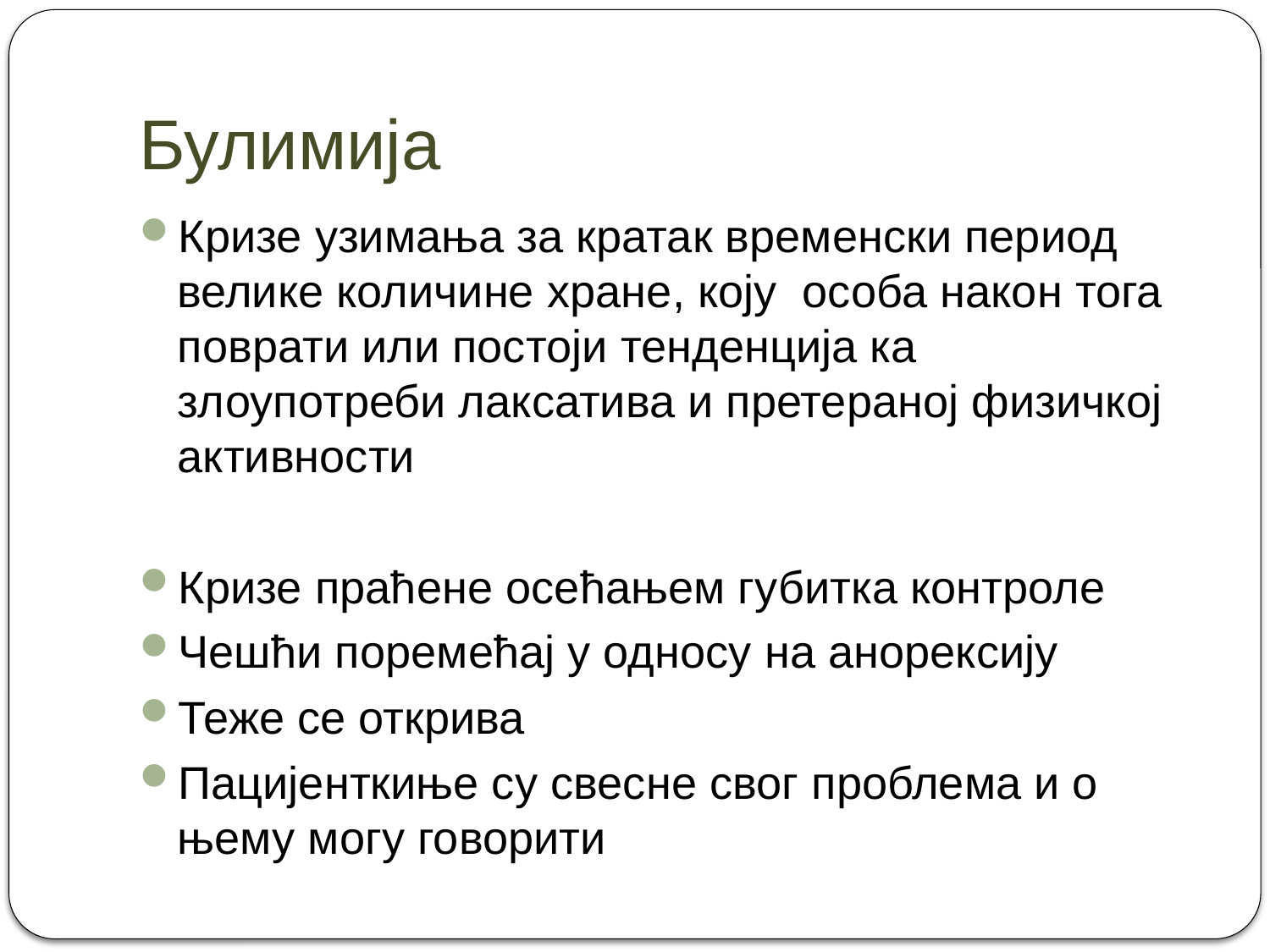

# Булимија
Кризе узимања за кратак временски период велике количине хране, коју  особа након тога поврати или постоји тенденција ка злоупотреби лаксатива и претераној физичкој активности

Кризе праћене осећањем губитка контроле
Чешћи поремећај у односу на анорексију
Теже се открива
Пацијенткиње су свесне свог проблема и о њему могу говорити